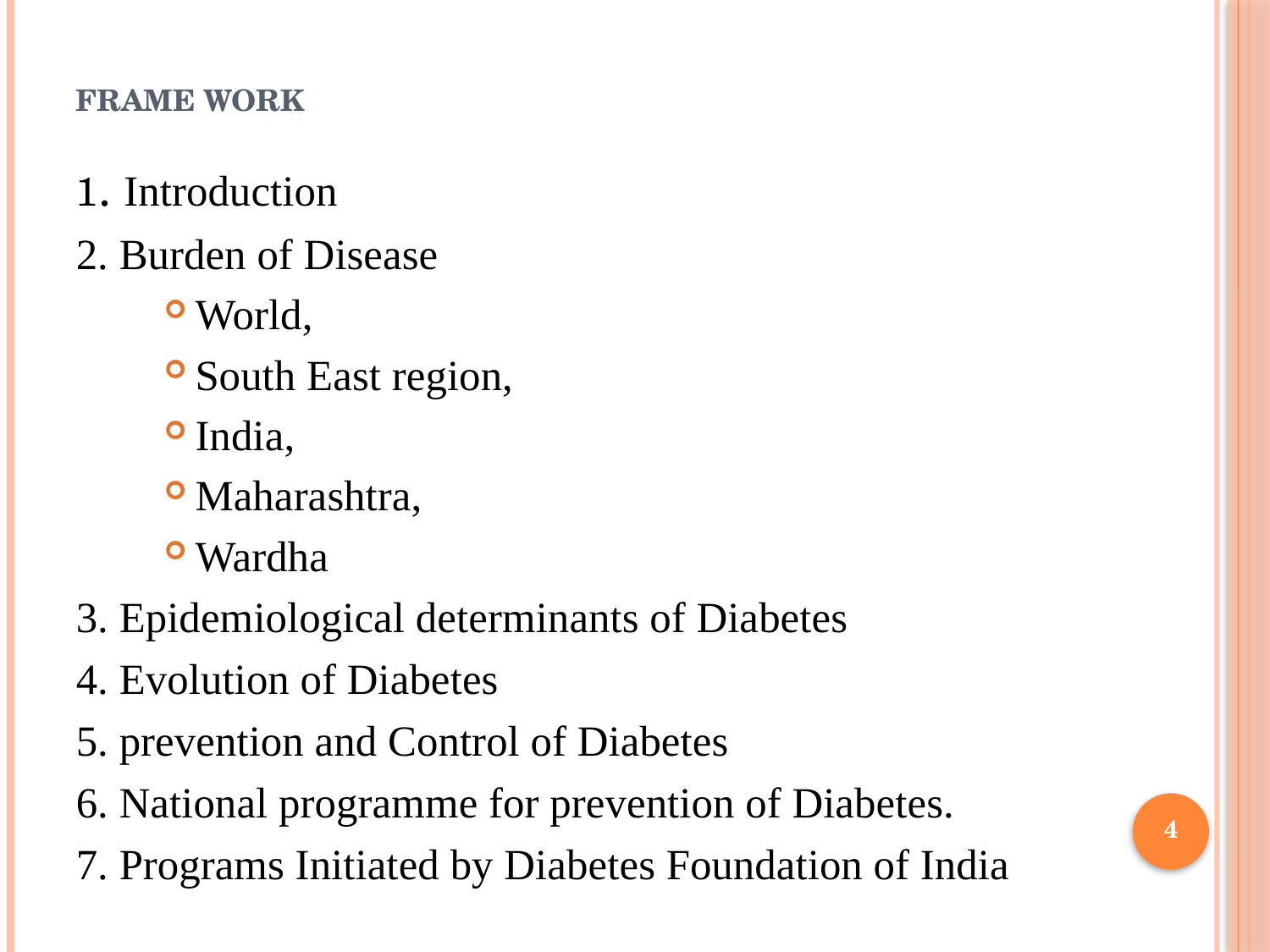

# Frame work
1. Introduction
2. Burden of Disease
World,
South East region,
India,
Maharashtra,
Wardha
3. Epidemiological determinants of Diabetes
4. Evolution of Diabetes
5. prevention and Control of Diabetes
6. National programme for prevention of Diabetes.
7. Programs Initiated by Diabetes Foundation of India

4